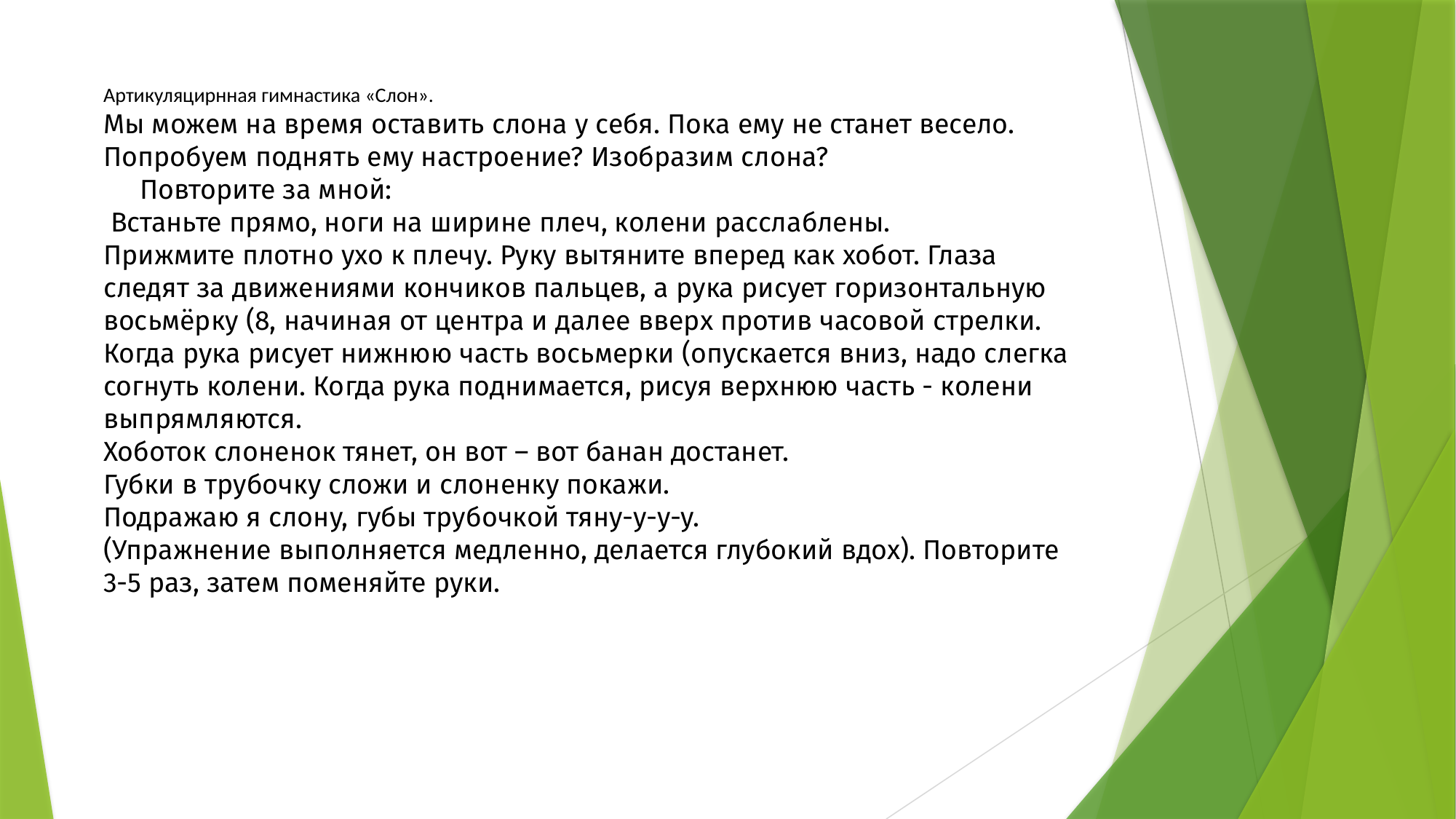

Артикуляцирнная гимнастика «Слон».
Мы можем на время оставить слона у себя. Пока ему не станет весело. Попробуем поднять ему настроение? Изобразим слона?
     Повторите за мной:
 Встаньте прямо, ноги на ширине плеч, колени расслаблены.
Прижмите плотно ухо к плечу. Руку вытяните вперед как хобот. Глаза следят за движениями кончиков пальцев, а рука рисует горизонтальную восьмёрку (8, начиная от центра и далее вверх против часовой стрелки.
Когда рука рисует нижнюю часть восьмерки (опускается вниз, надо слегка согнуть колени. Когда рука поднимается, рисуя верхнюю часть - колени выпрямляются.
Хоботок слоненок тянет, он вот – вот банан достанет.
Губки в трубочку сложи и слоненку покажи.
Подражаю я слону, губы трубочкой тяну-у-у-у.
(Упражнение выполняется медленно, делается глубокий вдох). Повторите 3-5 раз, затем поменяйте руки.